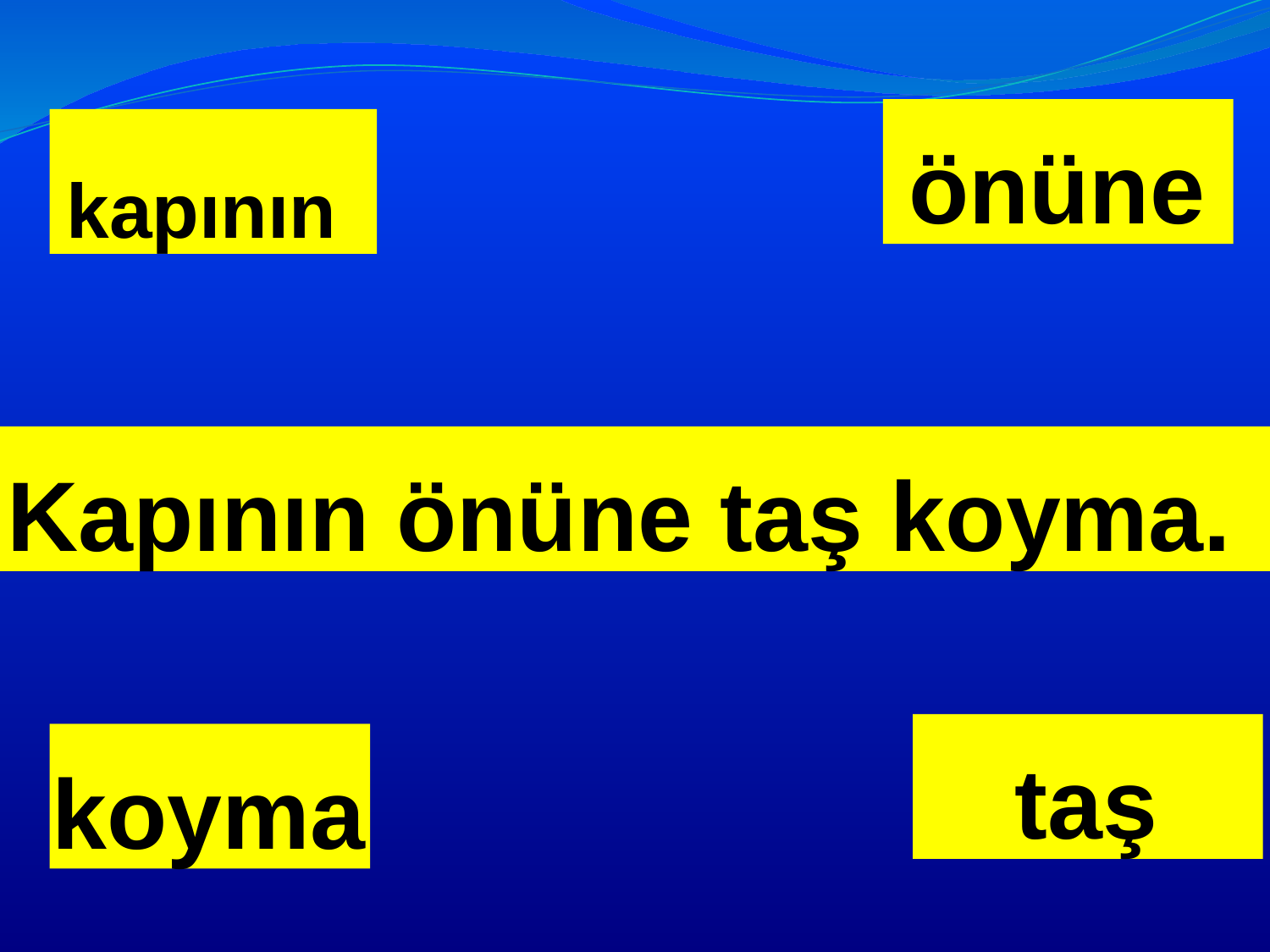

önüne
# kapının
Kapının önüne taş koyma.
taş
koyma